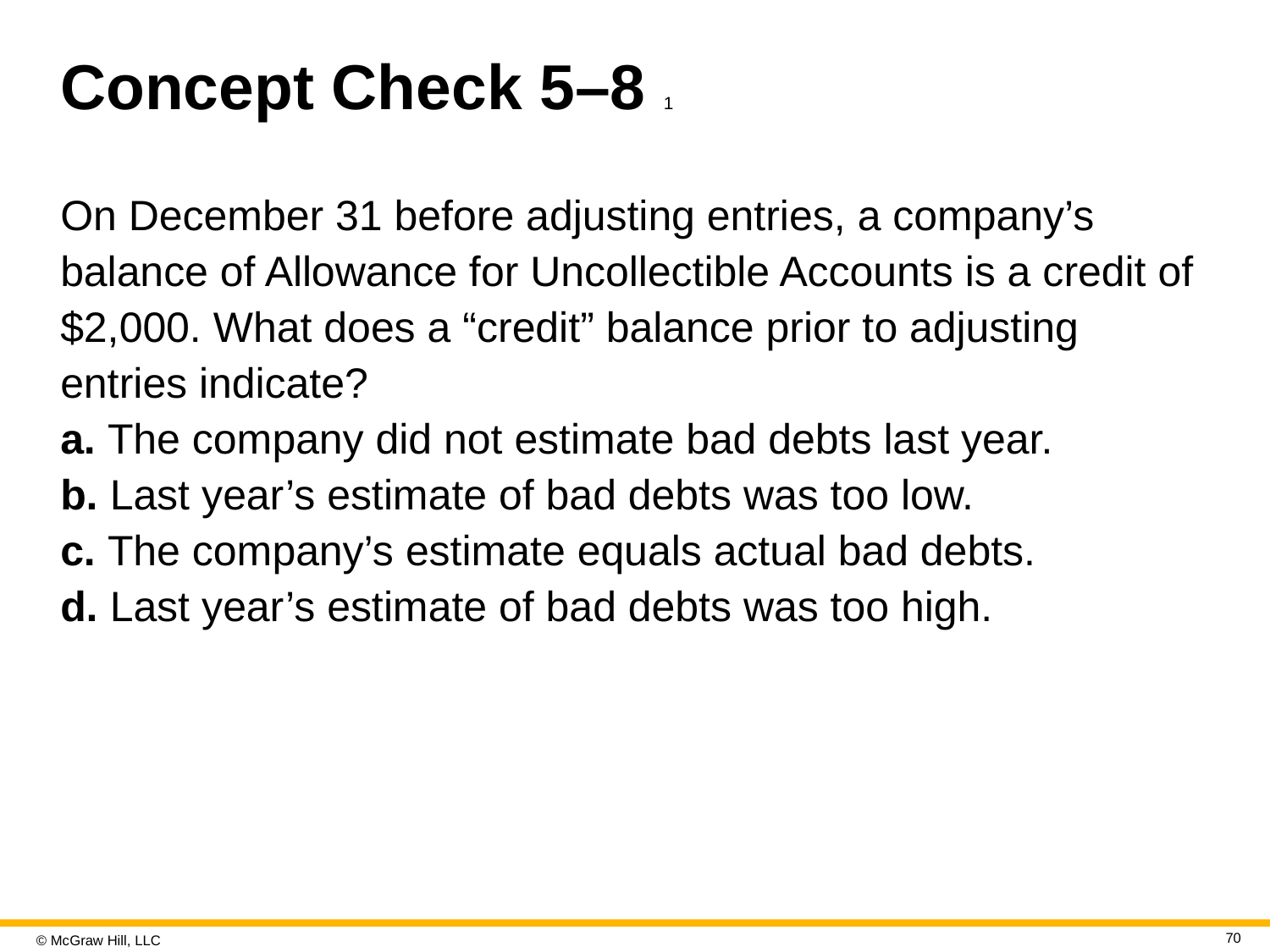

# Concept Check 5–8 1
On December 31 before adjusting entries, a company’s balance of Allowance for Uncollectible Accounts is a credit of $2,000. What does a “credit” balance prior to adjusting entries indicate?
a. The company did not estimate bad debts last year.
b. Last year’s estimate of bad debts was too low.
c. The company’s estimate equals actual bad debts.
d. Last year’s estimate of bad debts was too high.
70